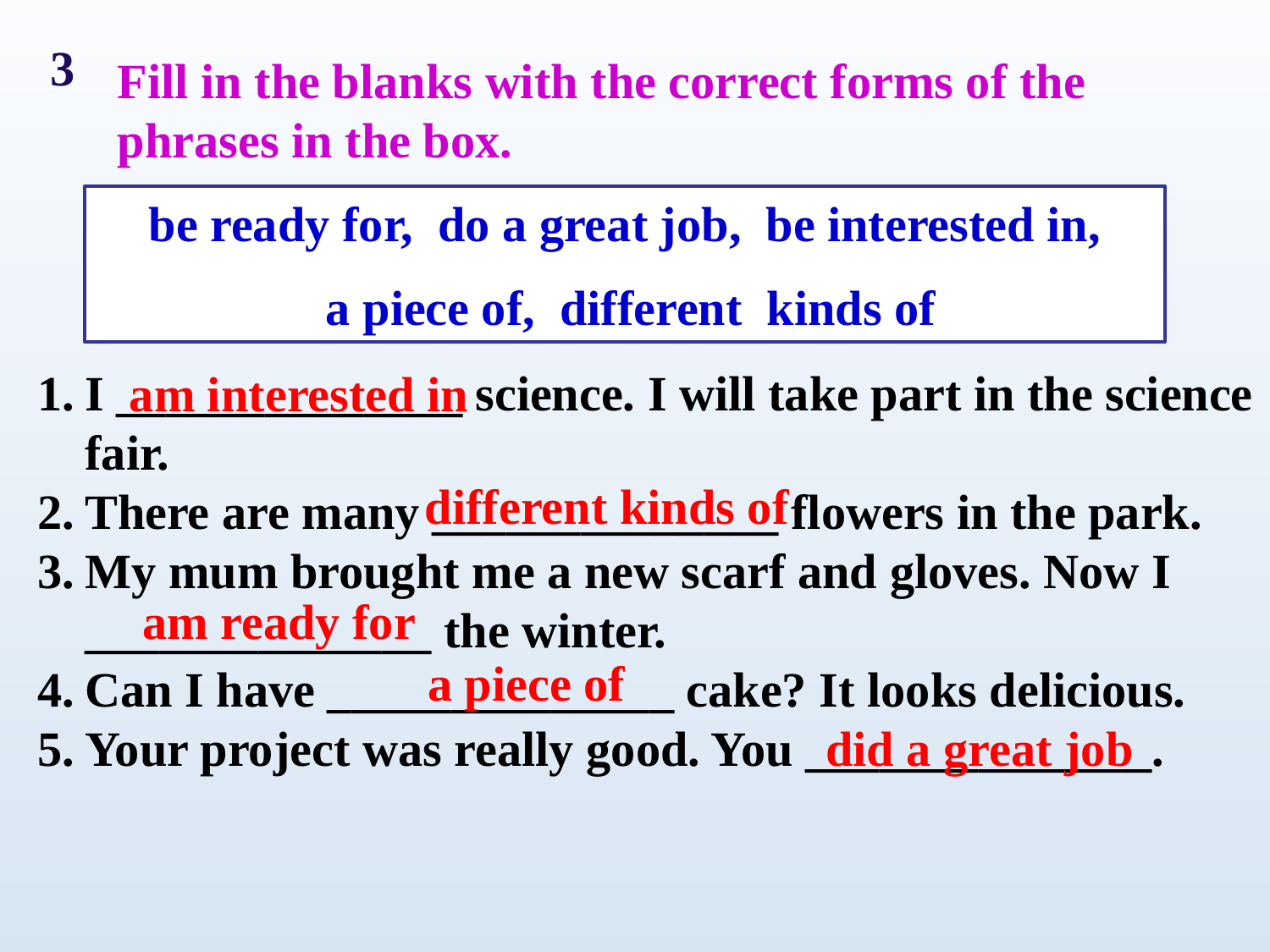

3
Fill in the blanks with the correct forms of the phrases in the box.
be ready for,  do a great job,  be interested in,
 a piece of,  different  kinds of
I ______________ science. I will take part in the science fair.
There are many ______________ flowers in the park.
My mum brought me a new scarf and gloves. Now I ______________ the winter.
Can I have ______________ cake? It looks delicious.
Your project was really good. You ______________.
am interested in
different kinds of
am ready for
a piece of
did a great job